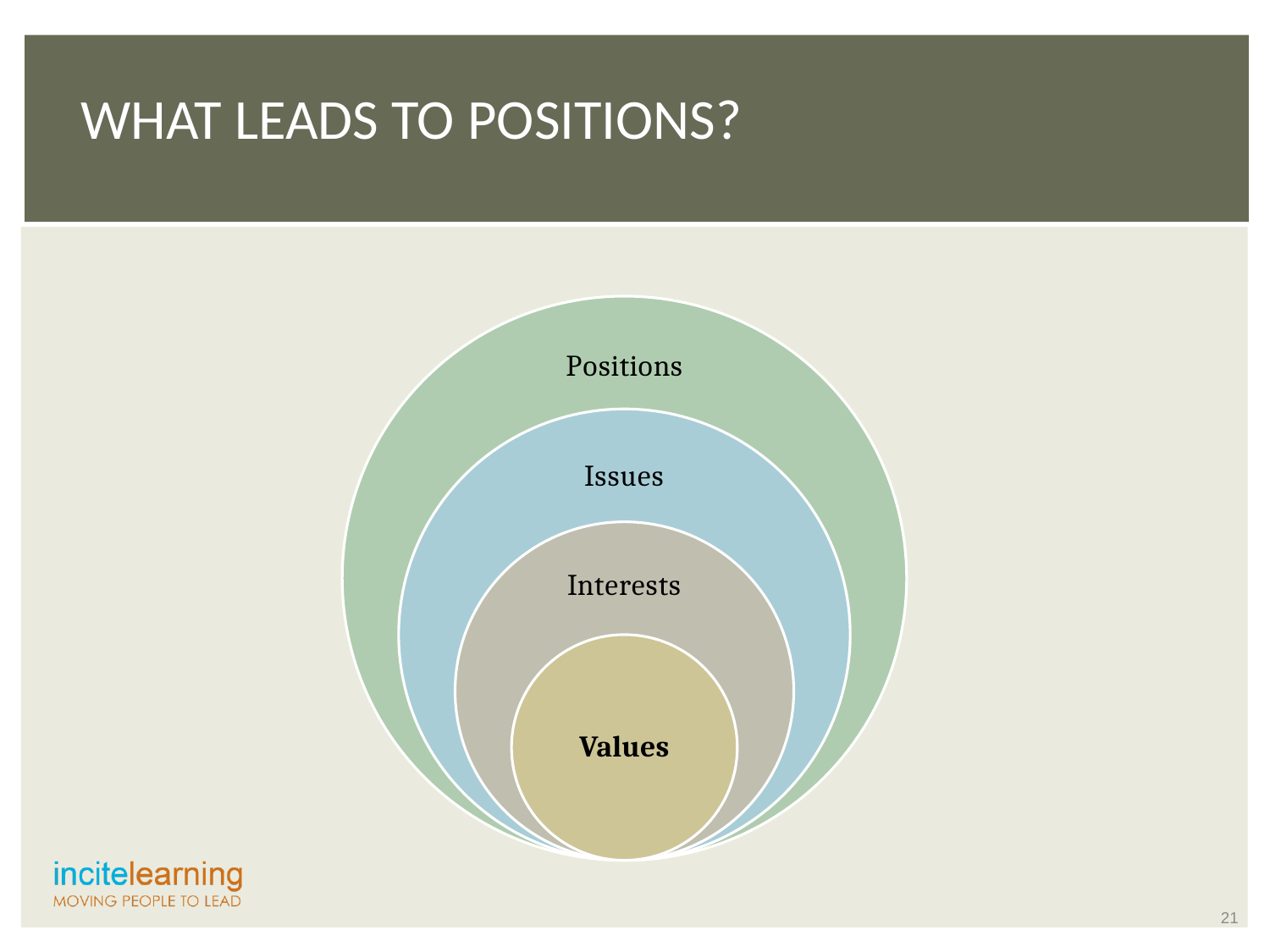

What leads to positions?
Positions
Issues
Interests
Values